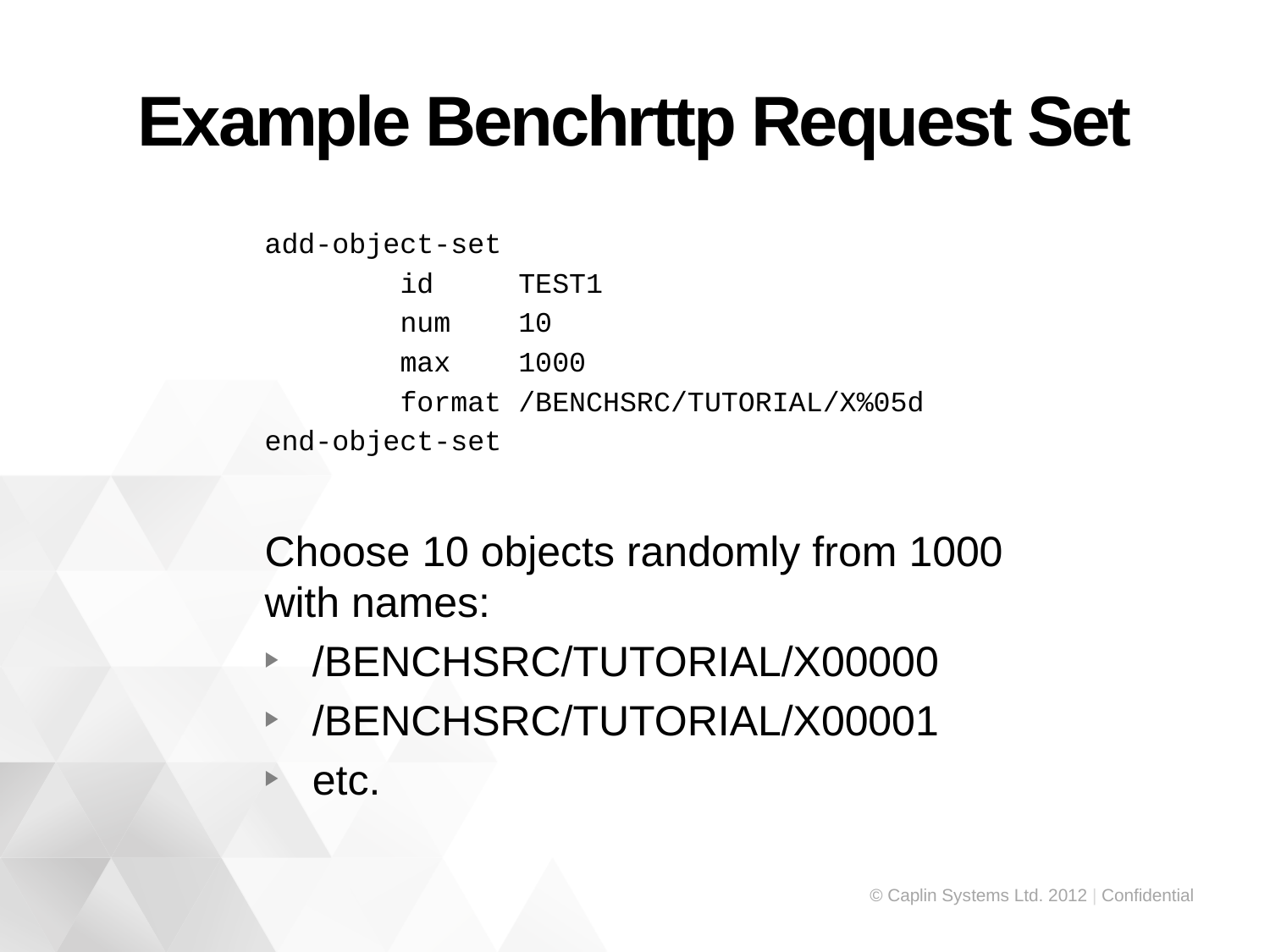

# Example Benchrttp Request Set
add-object-set
        id     TEST1
        num    10
        max    1000
        format /BENCHSRC/TUTORIAL/X%05d
end-object-set

Choose 10 objects randomly from 1000 with names:
/BENCHSRC/TUTORIAL/X00000
/BENCHSRC/TUTORIAL/X00001
etc.